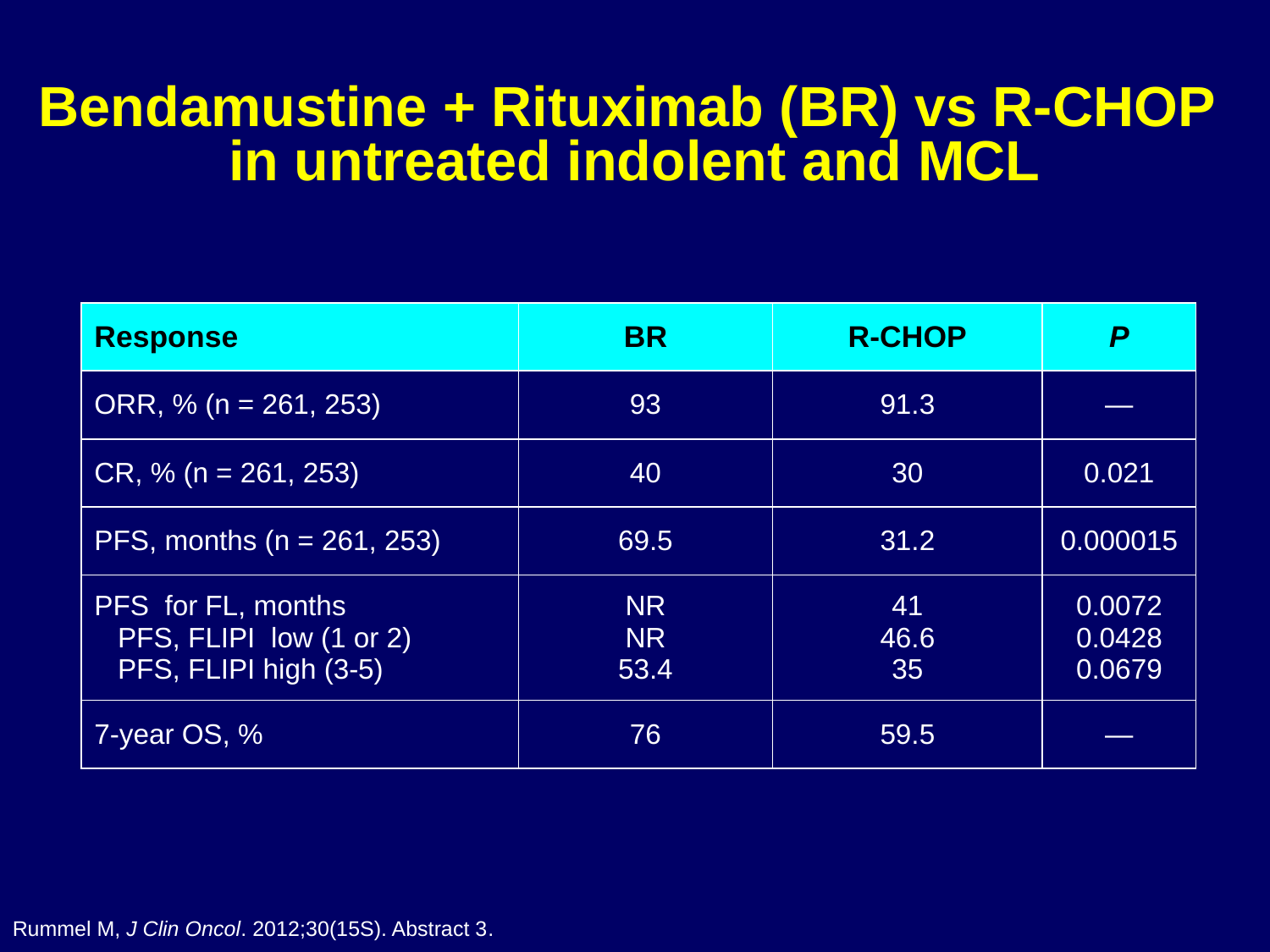

Bendamustine + Rituximab (BR) vs R-CHOP
in untreated indolent and MCL
| Response | BR | R-CHOP | P |
| --- | --- | --- | --- |
| ORR, % (n = 261, 253) | 93 | 91.3 | — |
| CR, % (n = 261, 253) | 40 | 30 | 0.021 |
| PFS, months (n = 261, 253) | 69.5 | 31.2 | 0.000015 |
| PFS for FL, months PFS, FLIPI low (1 or 2) PFS, FLIPI high (3-5) | NR NR 53.4 | 41 46.6 35 | 0.0072 0.0428 0.0679 |
| 7-year OS, % | 76 | 59.5 | — |
Rummel M, J Clin Oncol. 2012;30(15S). Abstract 3.